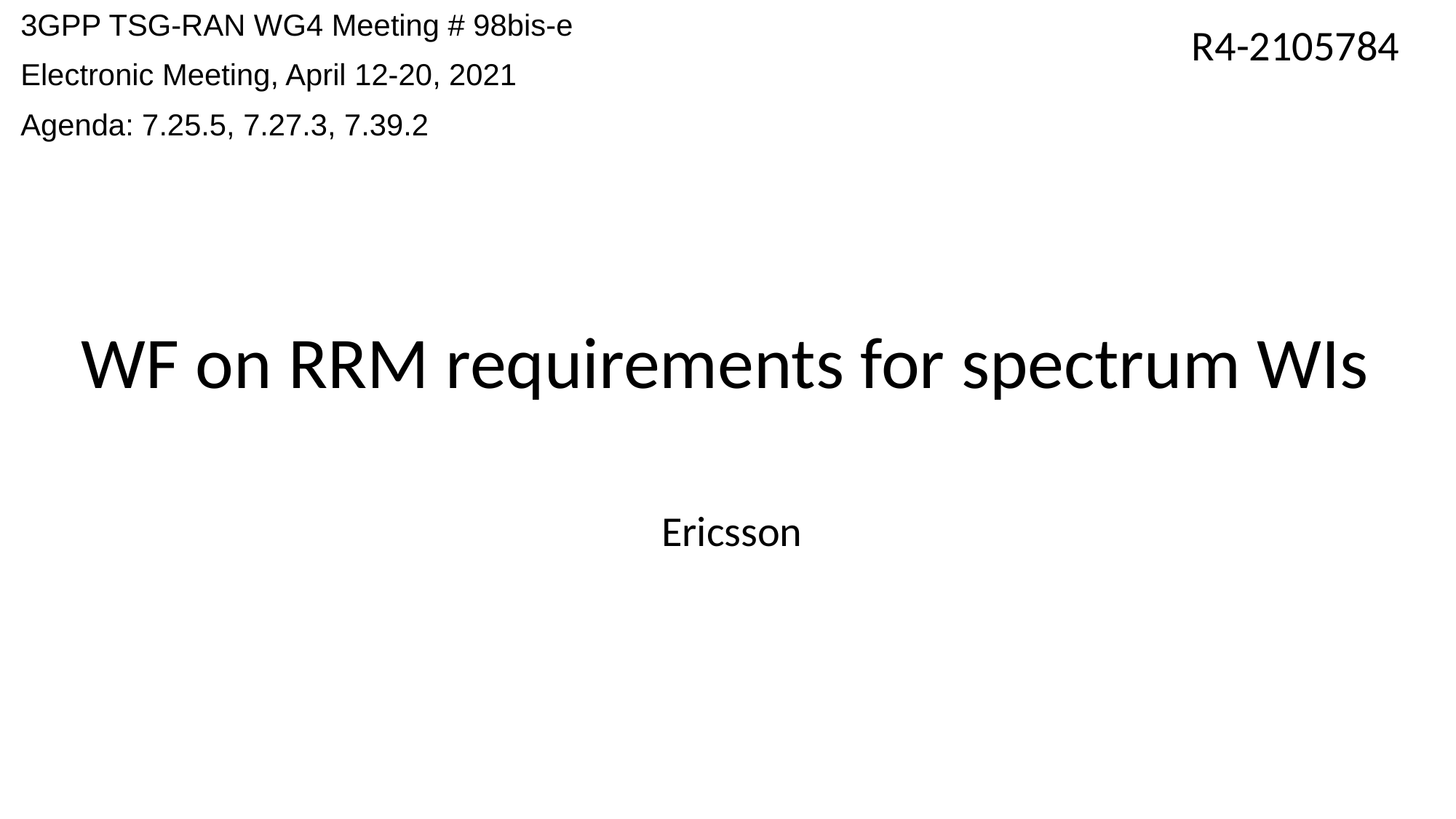

3GPP TSG-RAN WG4 Meeting # 98bis-e
Electronic Meeting, April 12-20, 2021
Agenda: 7.25.5, 7.27.3, 7.39.2
R4-2105784
# WF on RRM requirements for spectrum WIs
Ericsson